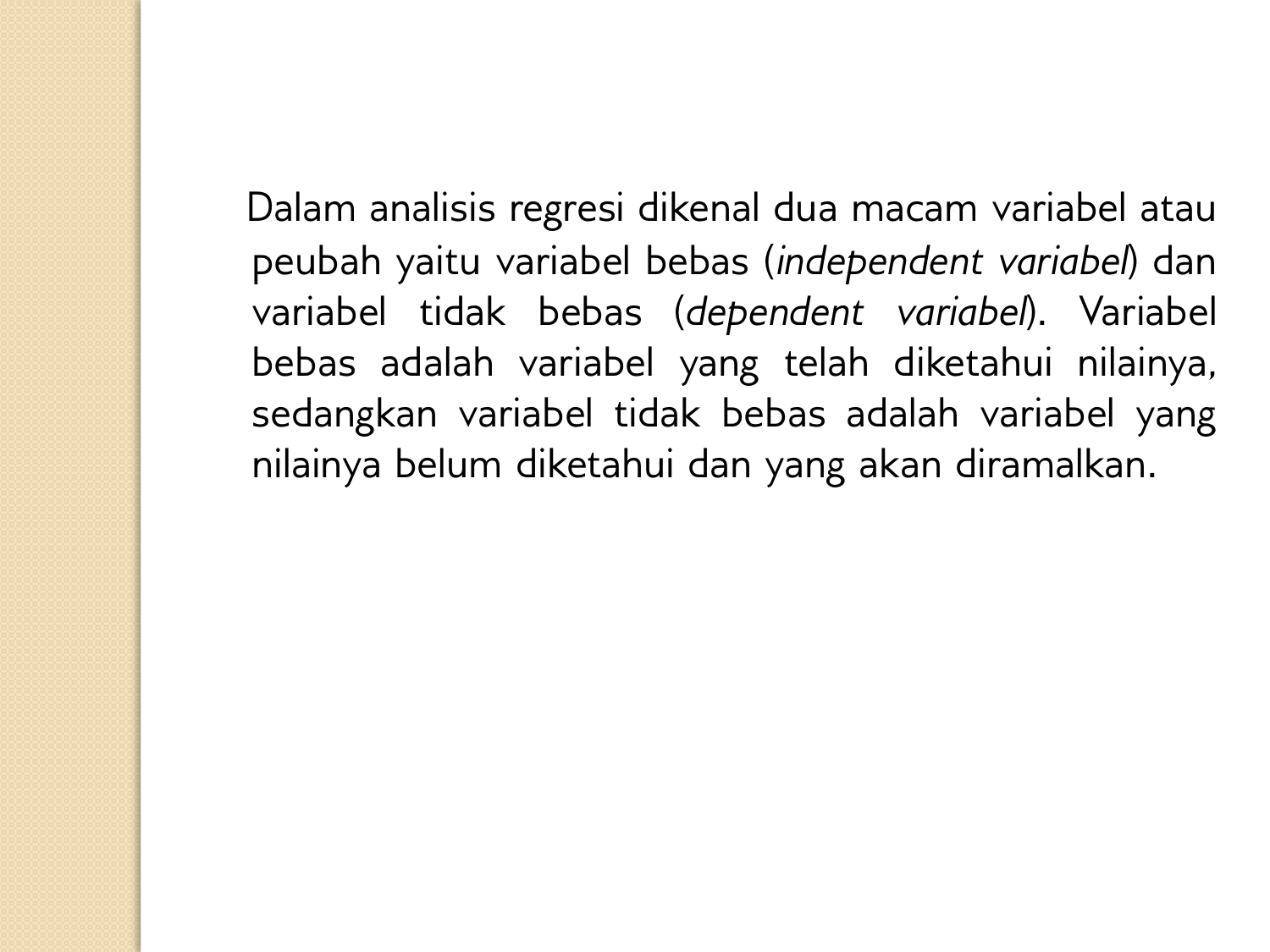

Dalam analisis regresi dikenal dua macam variabel atau peubah yaitu variabel bebas (independent variabel) dan variabel tidak bebas (dependent variabel). Variabel bebas adalah variabel yang telah diketahui nilainya, sedangkan variabel tidak bebas adalah variabel yang nilainya belum diketahui dan yang akan diramalkan.